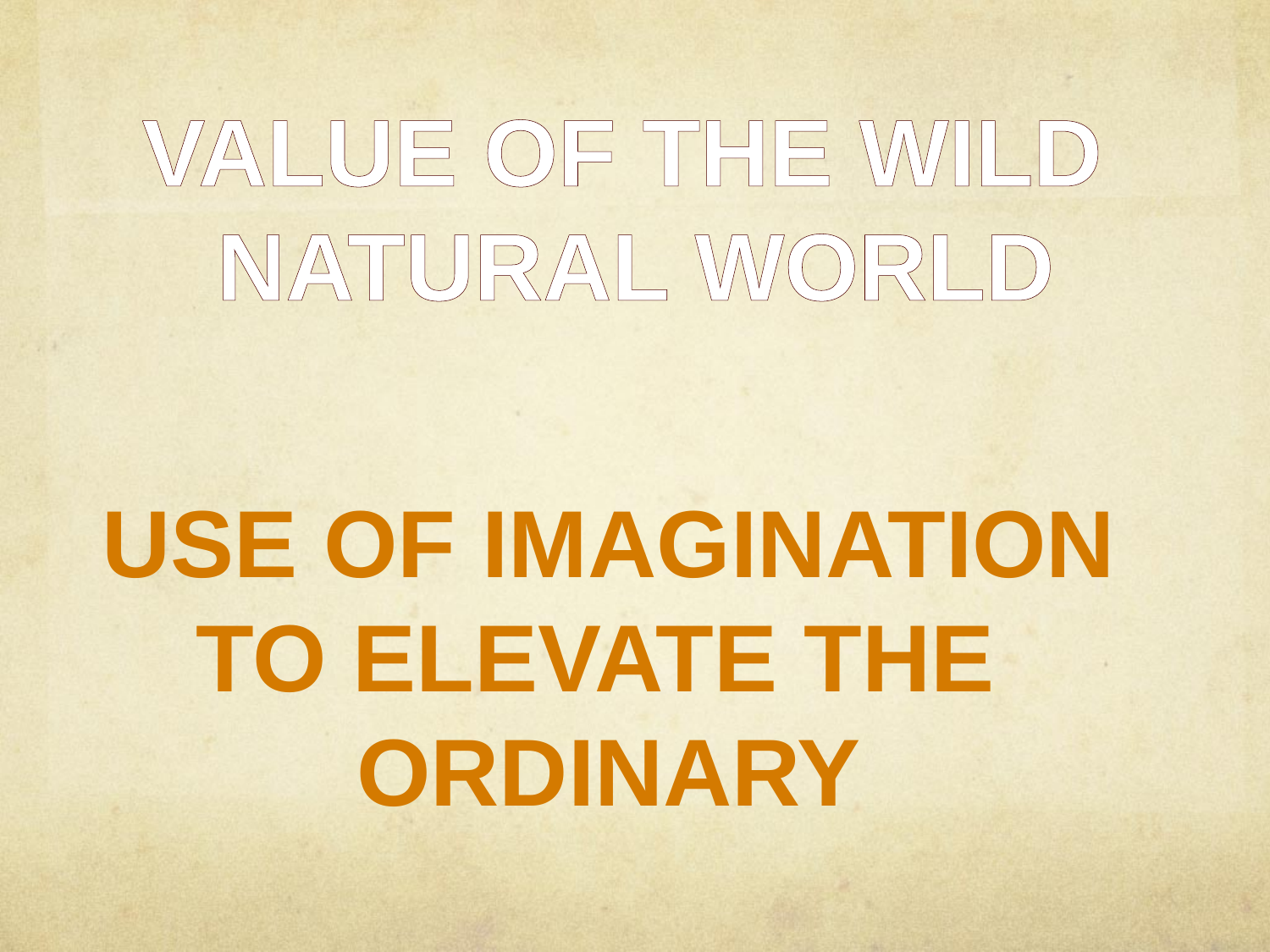

VALUE OF THE WILD
NATURAL WORLD
USE OF IMAGINATION
TO ELEVATE THE
ORDINARY